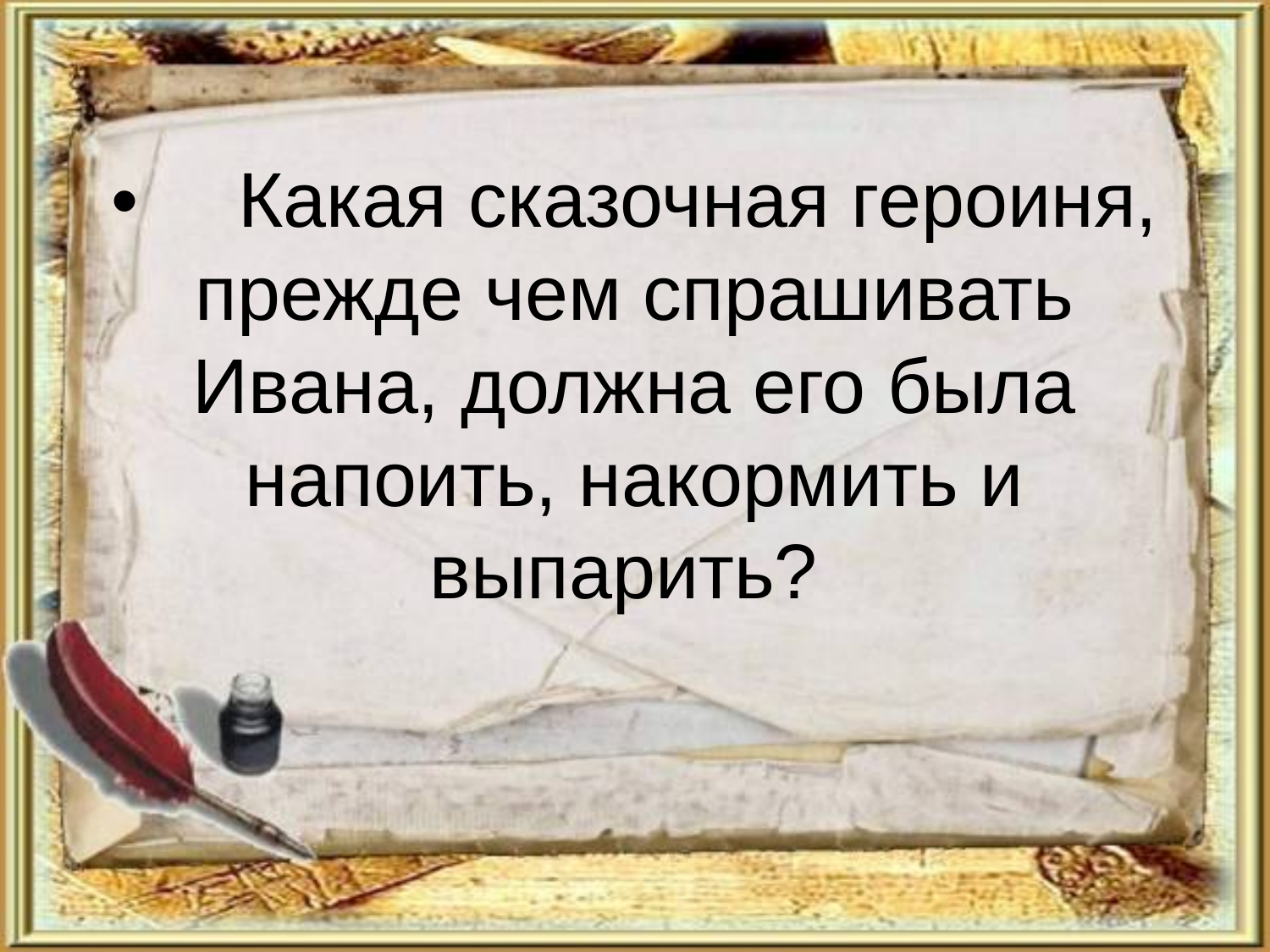

# •	Какая сказочная героиня, прежде чем спрашивать Ивана, должна его была напоить, накормить и выпарить?